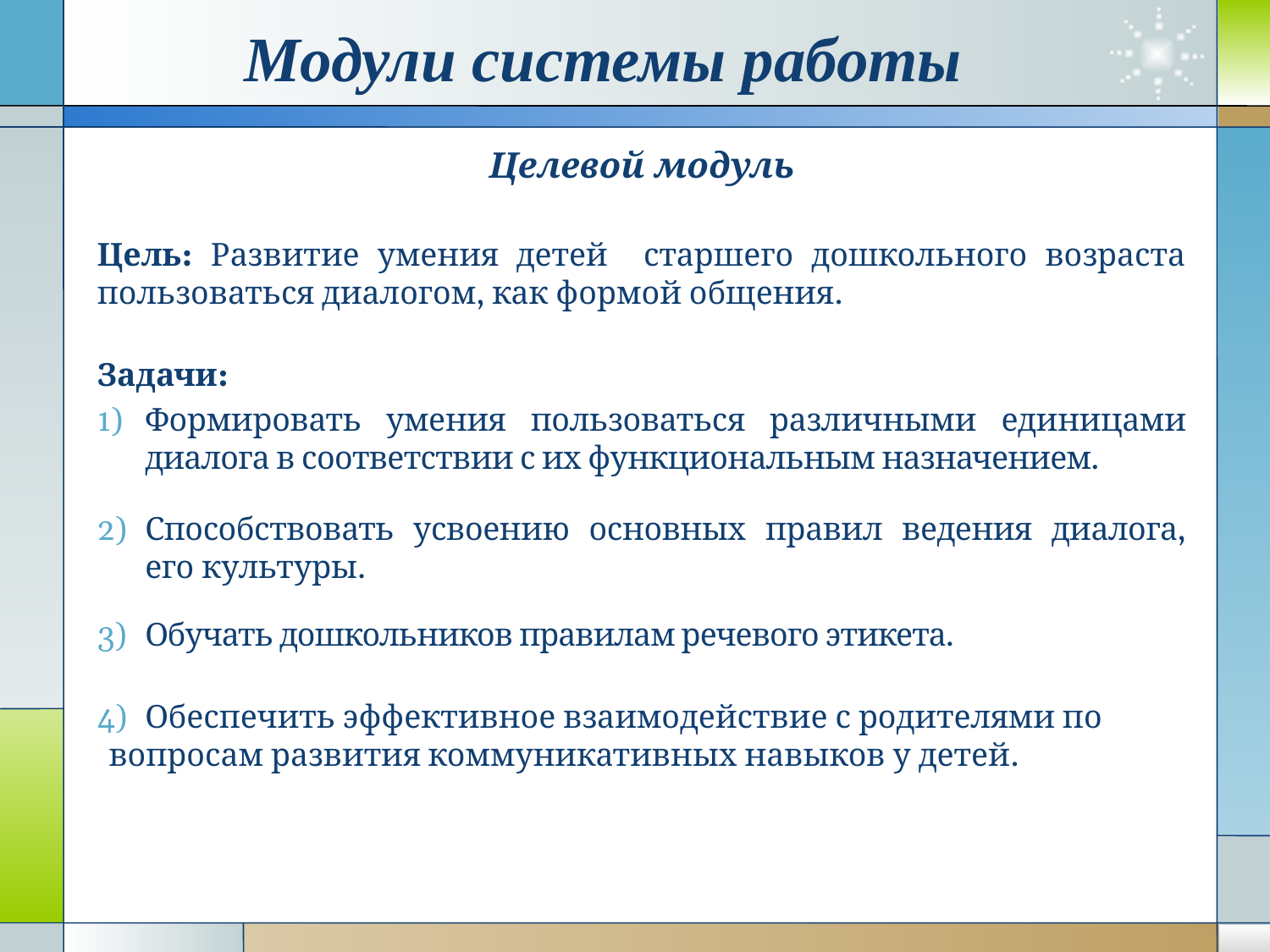

# Модули системы работы
Целевой модуль

Цель: Развитие умения детей  старшего дошкольного возраста пользоваться диалогом, как формой общения.

Задачи:
Формировать умения пользоваться различными единицами
диалога в соответствии с их функциональным назначением.

Способствовать усвоению основных правил ведения диалога,
его культуры.

Обучать дошкольников правилам речевого этикета.

Обеспечить эффективное взаимодействие с родителями по
вопросам развития коммуникативных навыков у детей.